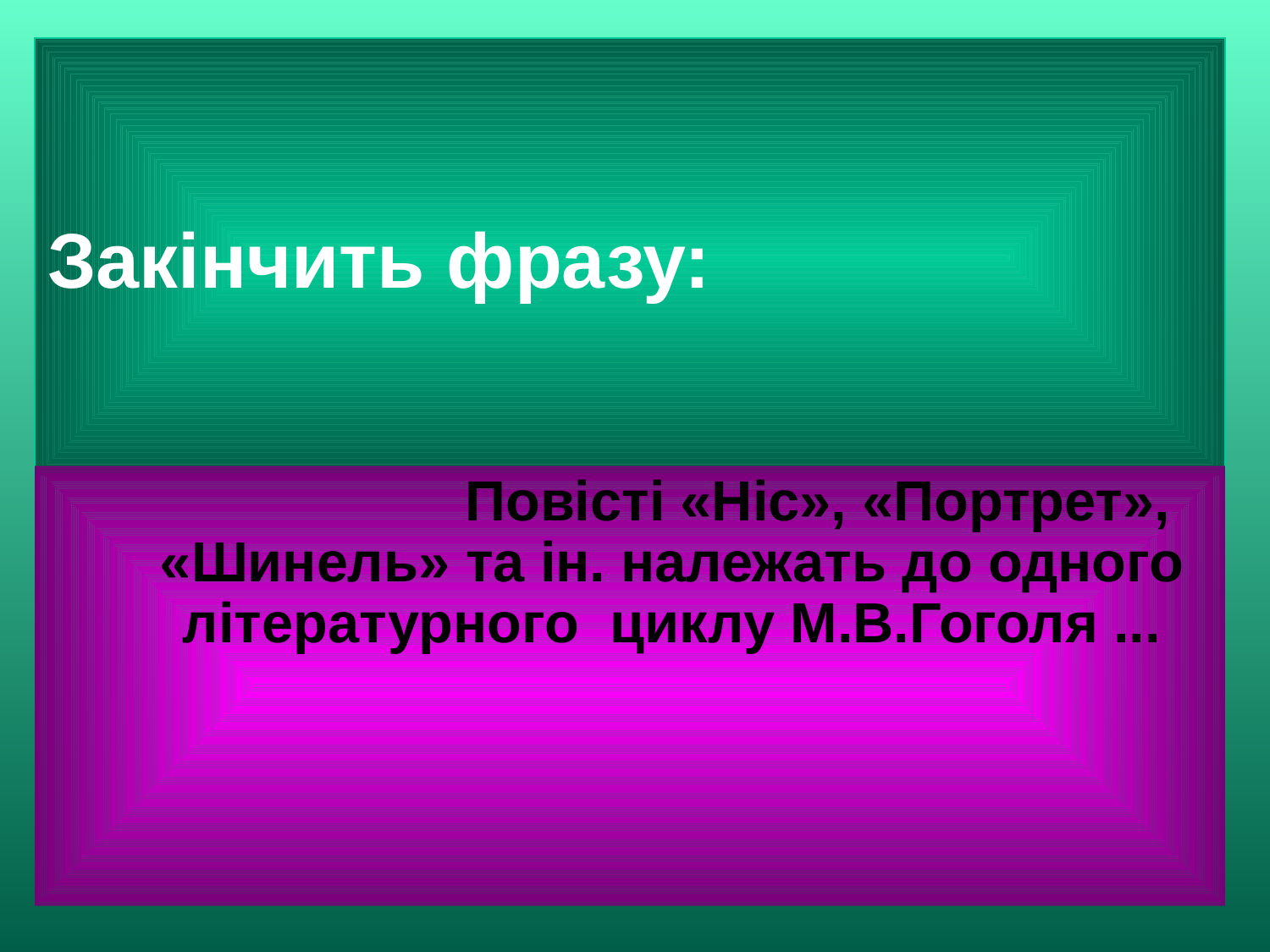

# Закінчить фразу:

                        Повісті «Ніс», «Портрет», «Шинель» та ін. належать до одного літературного  циклу М.В.Гоголя ...